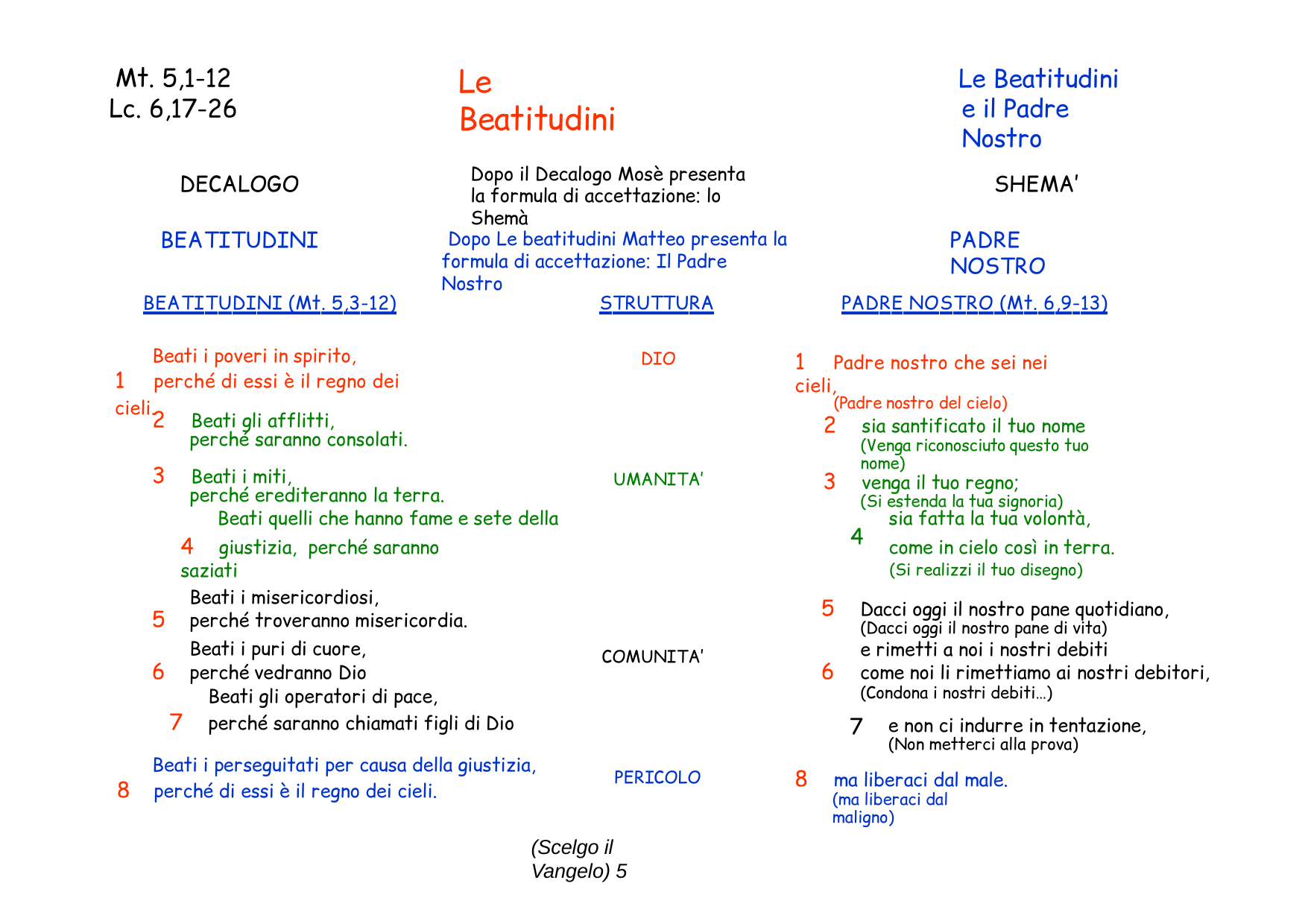

Mt. 5,1-12
Lc. 6,17-26
Le  Beatitudini
Le Beatitudini e il Padre Nostro
Dopo il Decalogo Mosè presenta la formula di accettazione: lo Shemà
DECALOGO
SHEMA’
BEATITUDINI
PADRE  NOSTRO
Dopo Le beatitudini Matteo presenta la formula di accettazione: Il Padre Nostro
BEATITUDINI (Mt. 5,3-12)
STRUTTURA
PADRE NOSTRO (Mt. 6,9-13)
Beati i poveri in spirito,
1	perché di essi è il regno dei cieli.
1	Padre nostro che sei nei cieli,
(Padre nostro del cielo)
DIO
2	Beati gli afflitti,
perché saranno consolati.
2	sia santificato il tuo nome
(Venga riconosciuto questo tuo nome)
3	Beati i miti,
perché erediteranno la terra.
Beati quelli che hanno fame e sete della
3	venga il tuo regno;
(Si estenda la tua signoria)
sia fatta la tua volontà,
UMANITA’
4
4	giustizia,  perché saranno saziati
come in cielo così in terra.
(Si realizzi il tuo disegno)
Beati i misericordiosi,
perché troveranno misericordia.
Beati i puri di cuore,
perché vedranno Dio
Beati gli operatori di pace,
perché saranno chiamati figli di Dio
Dacci oggi il nostro pane quotidiano,
(Dacci oggi il nostro pane di vita)
e rimetti a noi i nostri debiti
come noi li rimettiamo ai nostri debitori,
(Condona i nostri debiti…)
COMUNITA’
7
e non ci indurre in tentazione,
(Non metterci alla prova)
Beati i perseguitati per causa della giustizia,
8	perché di essi è il regno dei cieli.
8	ma liberaci dal male.
(ma liberaci dal maligno)
PERICOLO
(Scelgo il Vangelo) 5